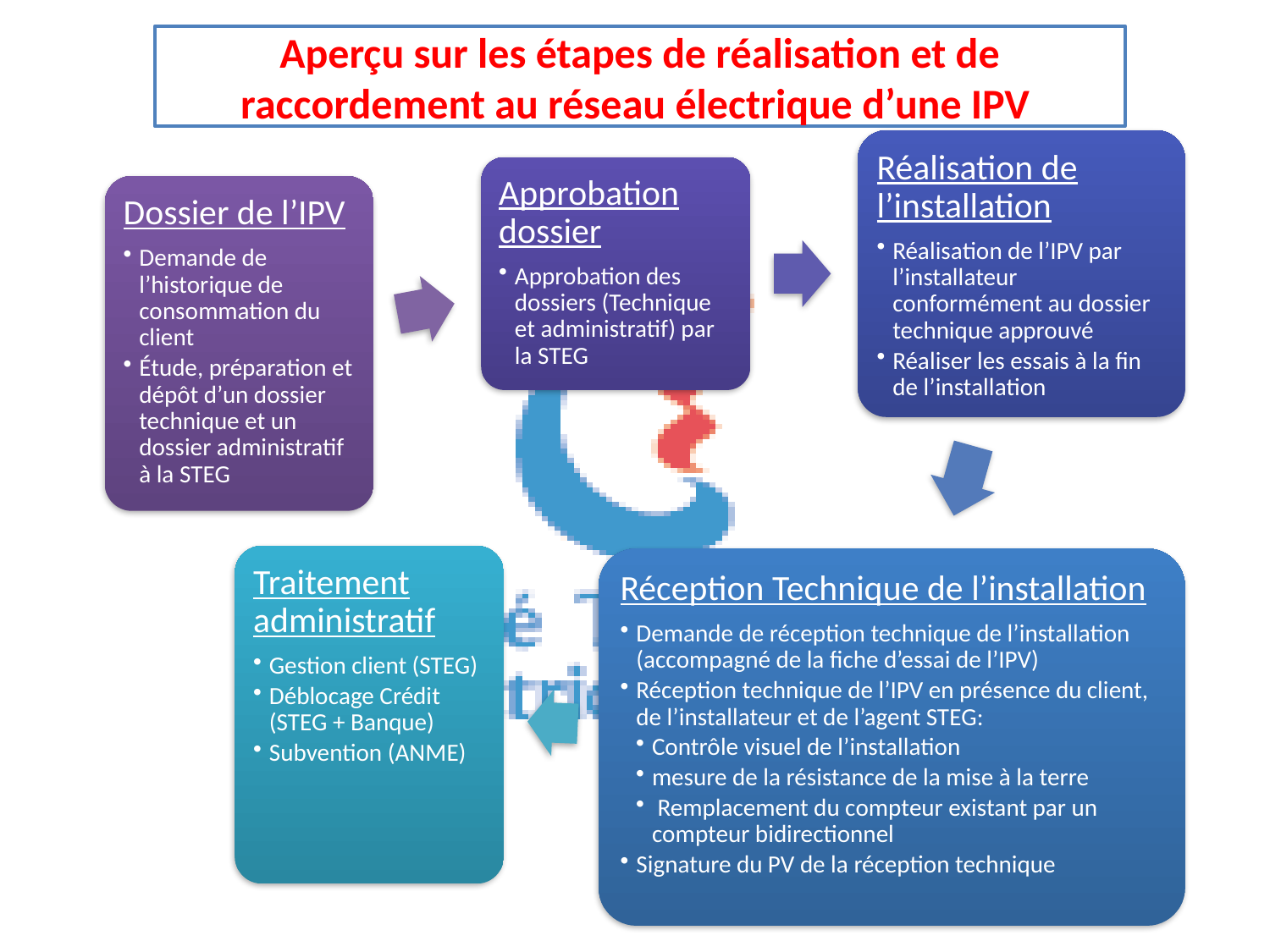

Aperçu sur les étapes de réalisation et de raccordement au réseau électrique d’une IPV
Dossier de l’IPV
Demande de l’historique de consommation du client
Étude, préparation et dépôt d’un dossier technique et un dossier administratif à la STEG

Approbation dossier
Approbation des dossiers (Technique et administratif) par la STEG

Réalisation de l’installation
Réalisation de l’IPV par l’installateur conformément au dossier technique approuvé
Réaliser les essais à la fin de l’installation

Réception Technique de l’installation
Demande de réception technique de l’installation (accompagné de la fiche d’essai de l’IPV)
Réception technique de l’IPV en présence du client, de l’installateur et de l’agent STEG:
Contrôle visuel de l’installation
mesure de la résistance de la mise à la terre
 Remplacement du compteur existant par un compteur bidirectionnel
Signature du PV de la réception technique

Traitement administratif
Gestion client (STEG)
Déblocage Crédit (STEG + Banque)
Subvention (ANME)